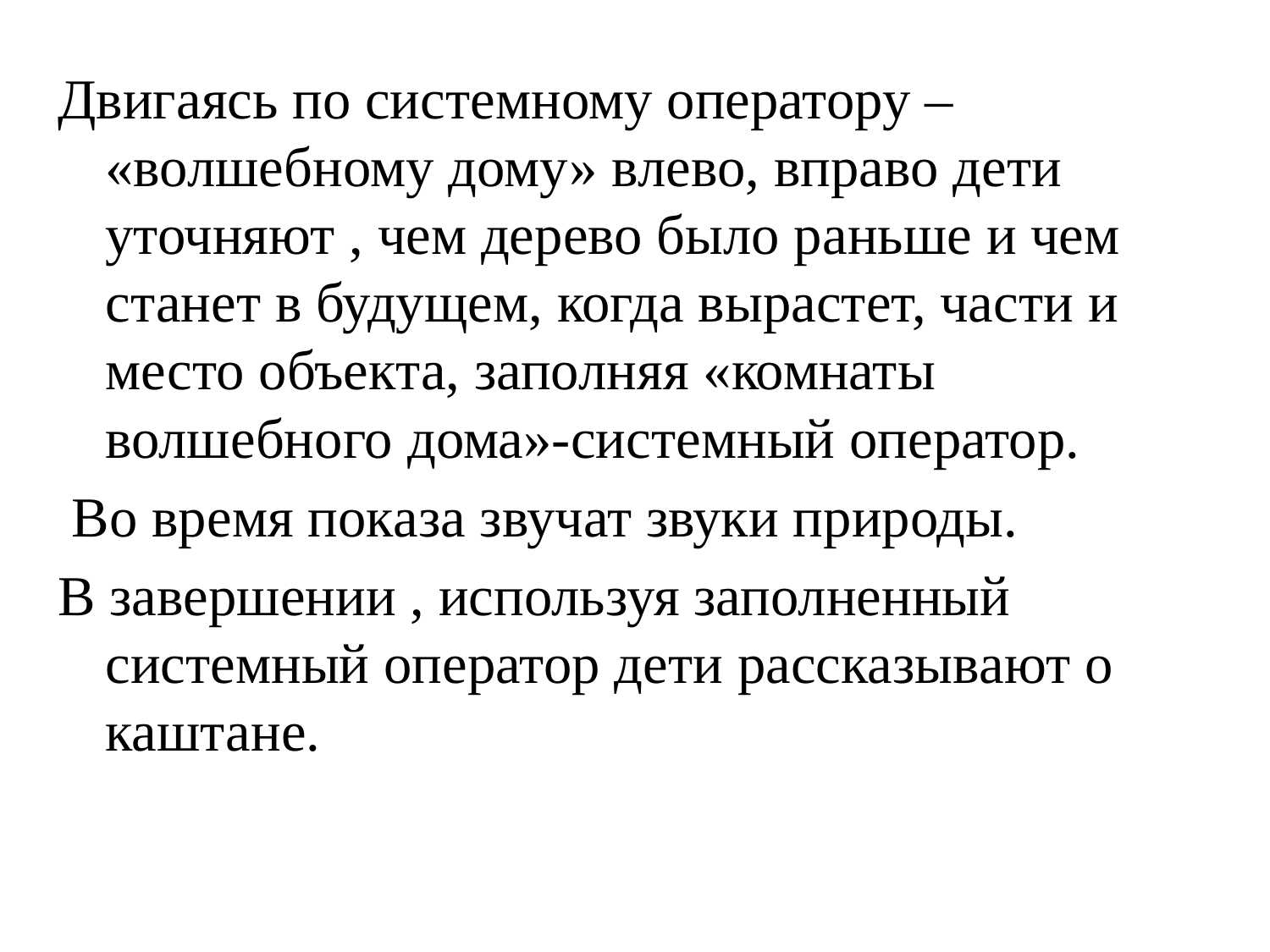

Двигаясь по системному оператору – «волшебному дому» влево, вправо дети уточняют , чем дерево было раньше и чем станет в будущем, когда вырастет, части и место объекта, заполняя «комнаты волшебного дома»-системный оператор.
 Во время показа звучат звуки природы.
В завершении , используя заполненный системный оператор дети рассказывают о каштане.